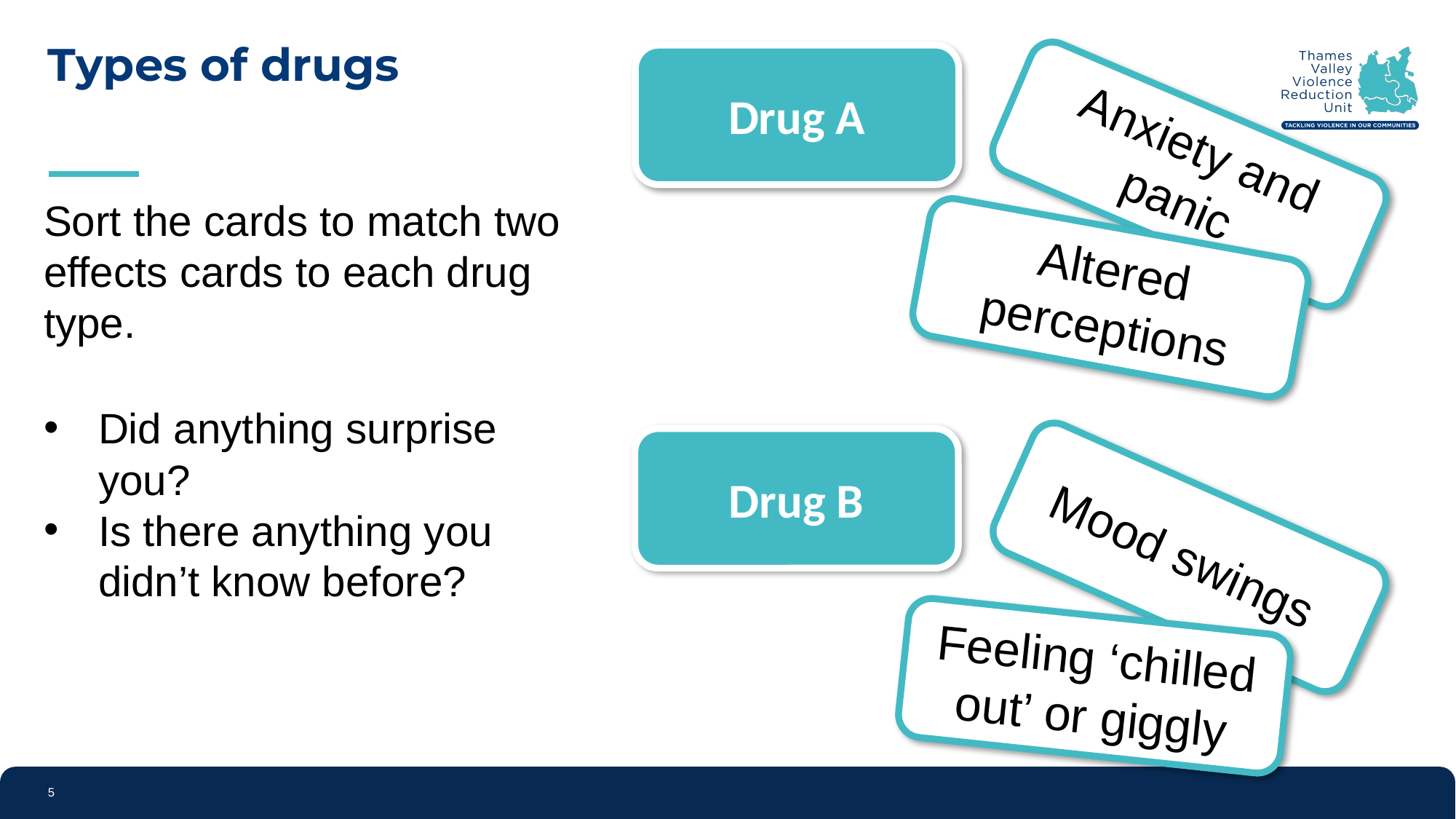

# Types of drugs
Drug A
Anxiety and panic

Sort the cards to match two effects cards to each drug type.

Altered perceptions

Did anything surprise you?
Is there anything you didn’t know before?

Drug B
Mood swings
Feeling ‘chilled out’ or giggly
5